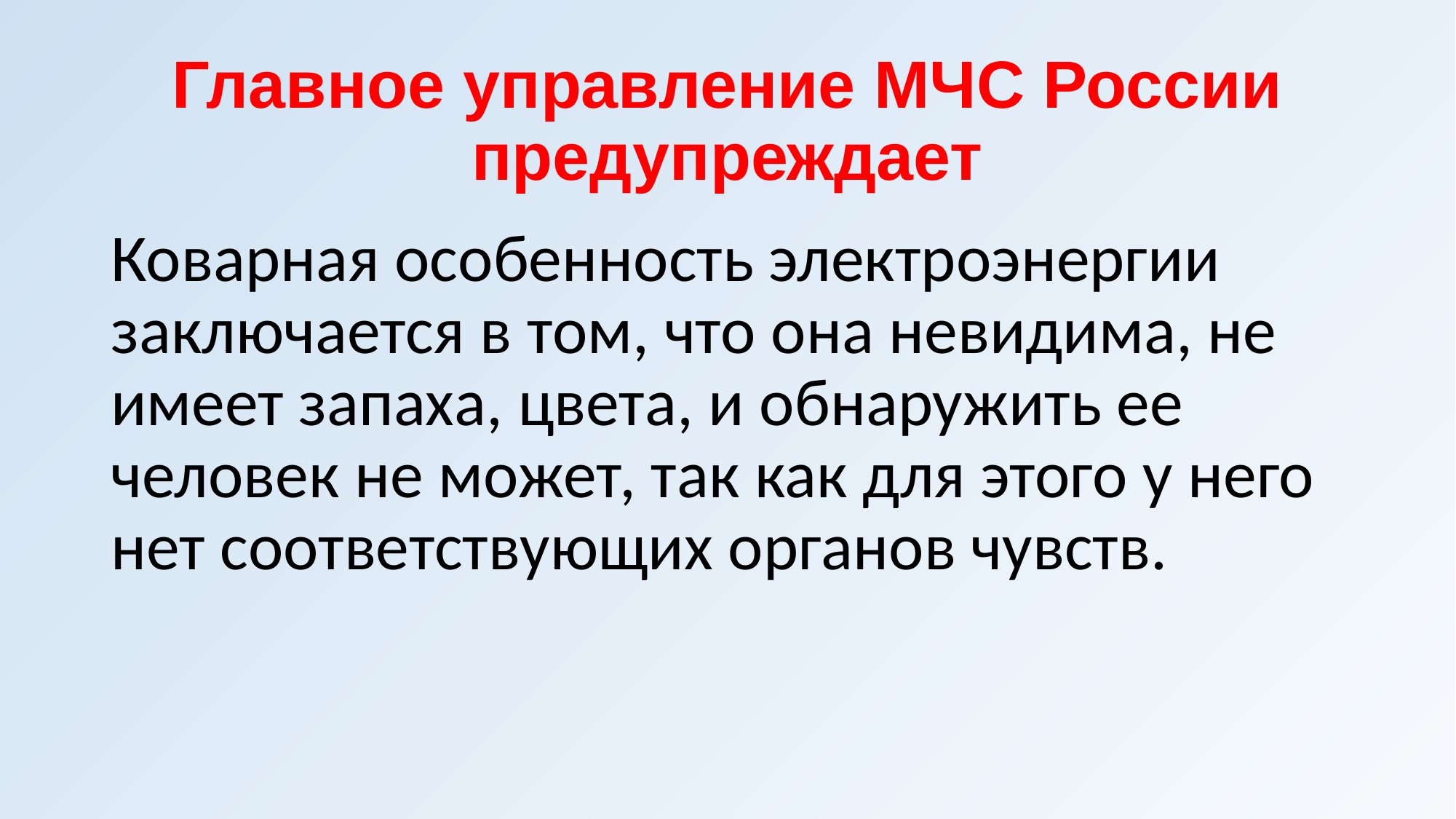

# Главное управление МЧС России предупреждает
Коварная особенность электроэнергии заключается в том, что она невидима, не имеет запаха, цвета, и обнаружить ее человек не может, так как для этого у него нет соответствующих органов чувств.